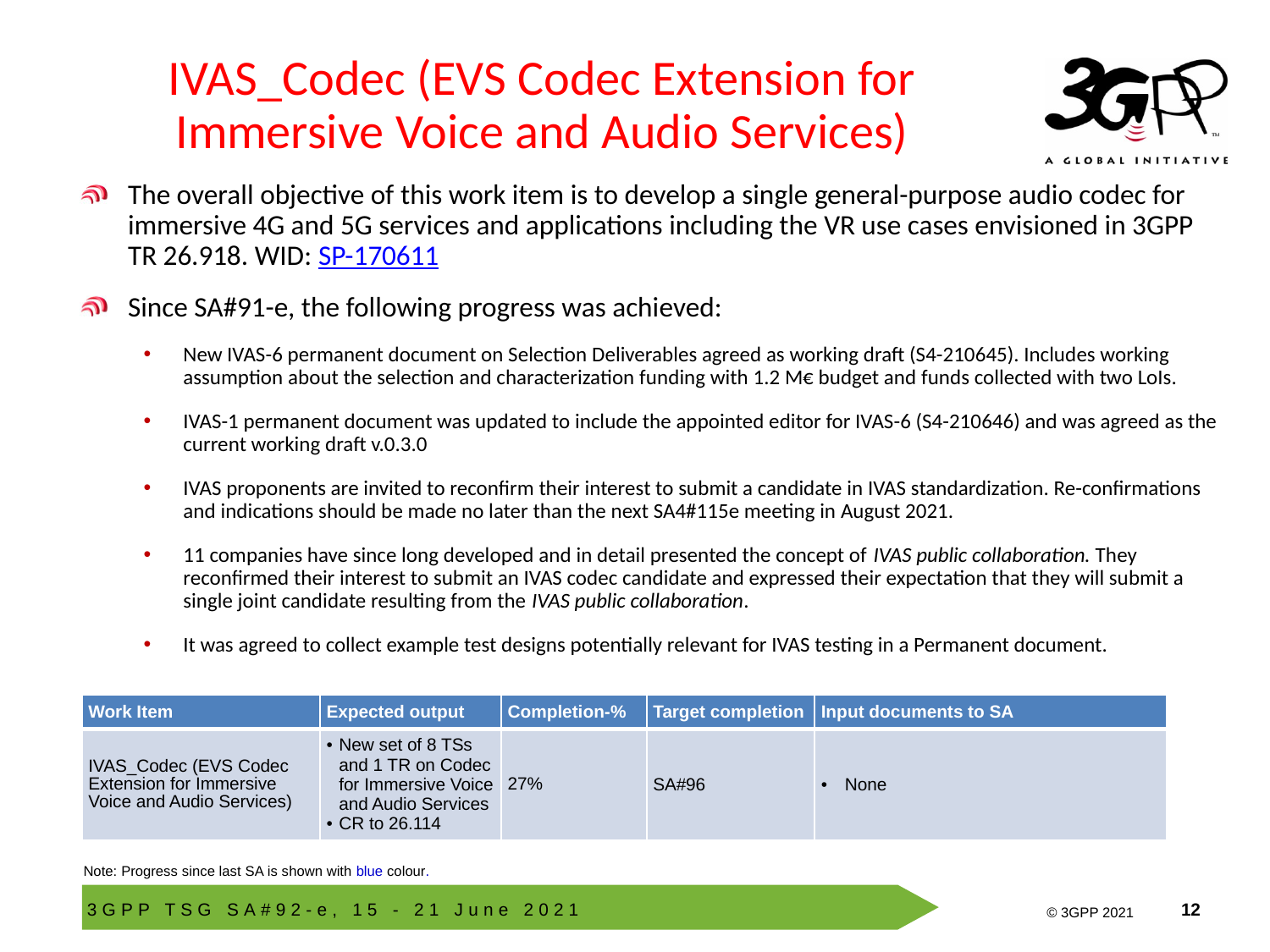

# IVAS_Codec (EVS Codec Extension for Immersive Voice and Audio Services)
The overall objective of this work item is to develop a single general-purpose audio codec for immersive 4G and 5G services and applications including the VR use cases envisioned in 3GPP TR 26.918. WID: SP-170611
Since SA#91-e, the following progress was achieved:
New IVAS-6 permanent document on Selection Deliverables agreed as working draft (S4-210645). Includes working assumption about the selection and characterization funding with 1.2 M€ budget and funds collected with two LoIs.
IVAS-1 permanent document was updated to include the appointed editor for IVAS-6 (S4-210646) and was agreed as the current working draft v.0.3.0
IVAS proponents are invited to reconfirm their interest to submit a candidate in IVAS standardization. Re-confirmations and indications should be made no later than the next SA4#115e meeting in August 2021.
11 companies have since long developed and in detail presented the concept of IVAS public collaboration. They reconfirmed their interest to submit an IVAS codec candidate and expressed their expectation that they will submit a single joint candidate resulting from the IVAS public collaboration.
It was agreed to collect example test designs potentially relevant for IVAS testing in a Permanent document.

| Work Item | Expected output | Completion-% | Target completion | Input documents to SA |
| --- | --- | --- | --- | --- |
| IVAS\_Codec (EVS Codec Extension for Immersive Voice and Audio Services) | New set of 8 TSs and 1 TR on Codec for Immersive Voice and Audio Services CR to 26.114 | 27% | SA#96 | None |
Note: Progress since last SA is shown with blue colour.